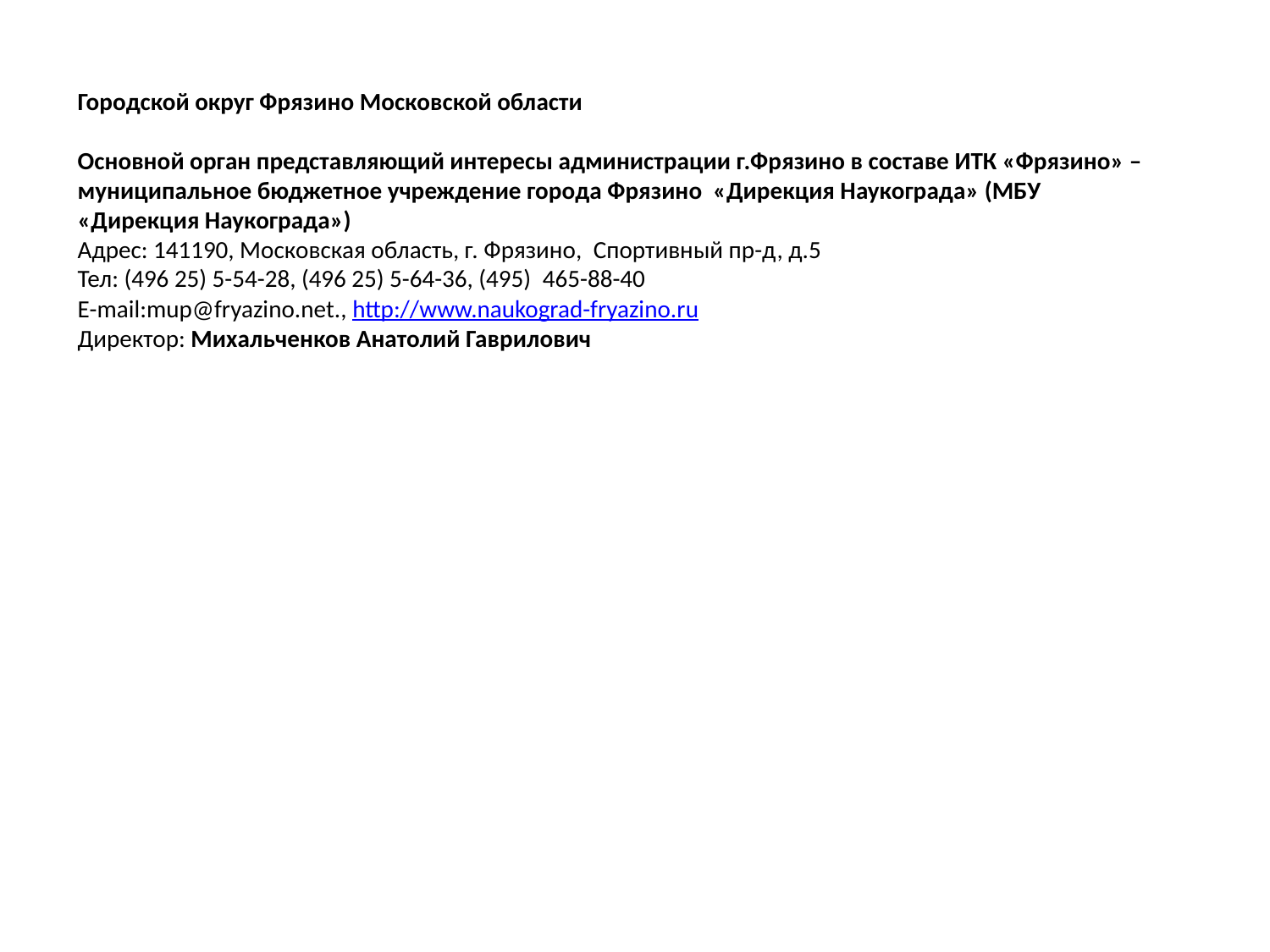

Городской округ Фрязино Московской области

Основной орган представляющий интересы администрации г.Фрязино в составе ИТК «Фрязино» – муниципальное бюджетное учреждение города Фрязино  «Дирекция Наукограда» (МБУ «Дирекция Наукограда»)
Адрес: 141190, Московская область, г. Фрязино,  Спортивный пр-д, д.5
Тел: (496 25) 5-54-28, (496 25) 5-64-36, (495)  465-88-40
E-mail:mup@fryazino.net., http://www.naukograd-fryazino.ru
Директор: Михальченков Анатолий Гаврилович